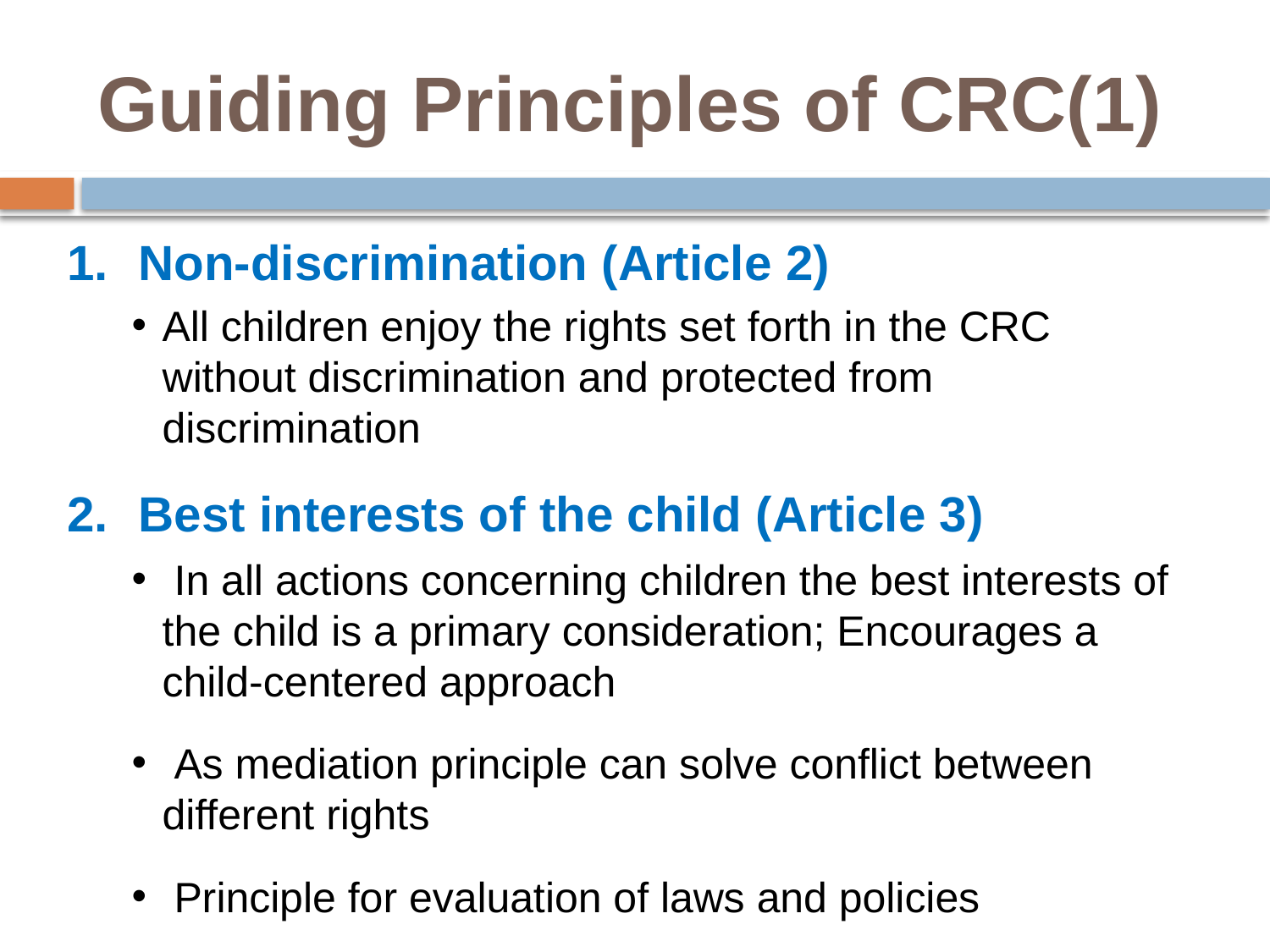

# Guiding Principles of CRC(1)
Non-discrimination (Article 2)
All children enjoy the rights set forth in the CRC without discrimination and protected from discrimination
Best interests of the child (Article 3)
 In all actions concerning children the best interests of the child is a primary consideration; Encourages a child-centered approach
 As mediation principle can solve conflict between different rights
 Principle for evaluation of laws and policies